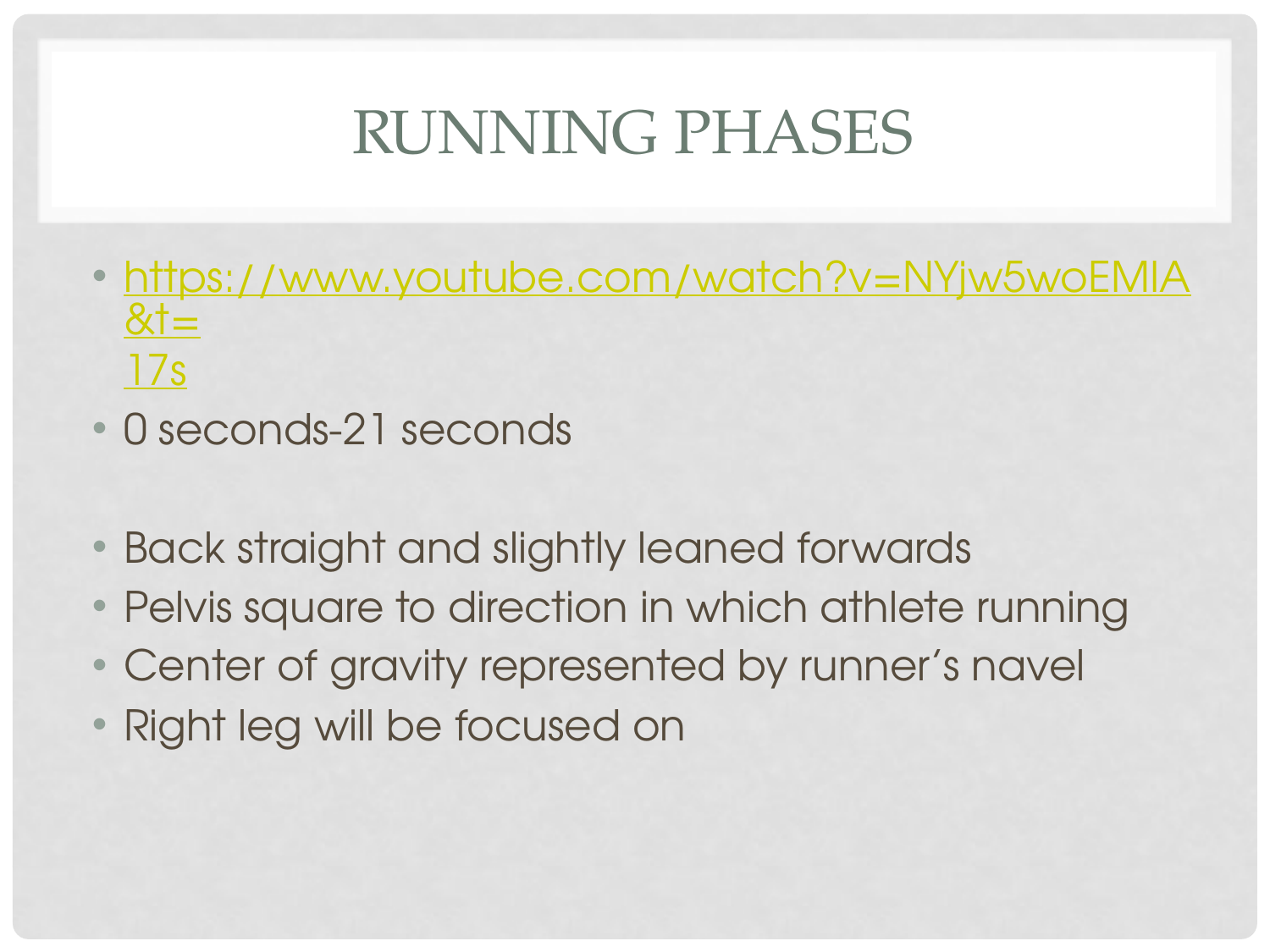

# Running Phases
https://www.youtube.com/watch?v=NYjw5woEMIA&t=17s
0 seconds-21 seconds

Back straight and slightly leaned forwards
Pelvis square to direction in which athlete running
Center of gravity represented by runner’s navel
Right leg will be focused on